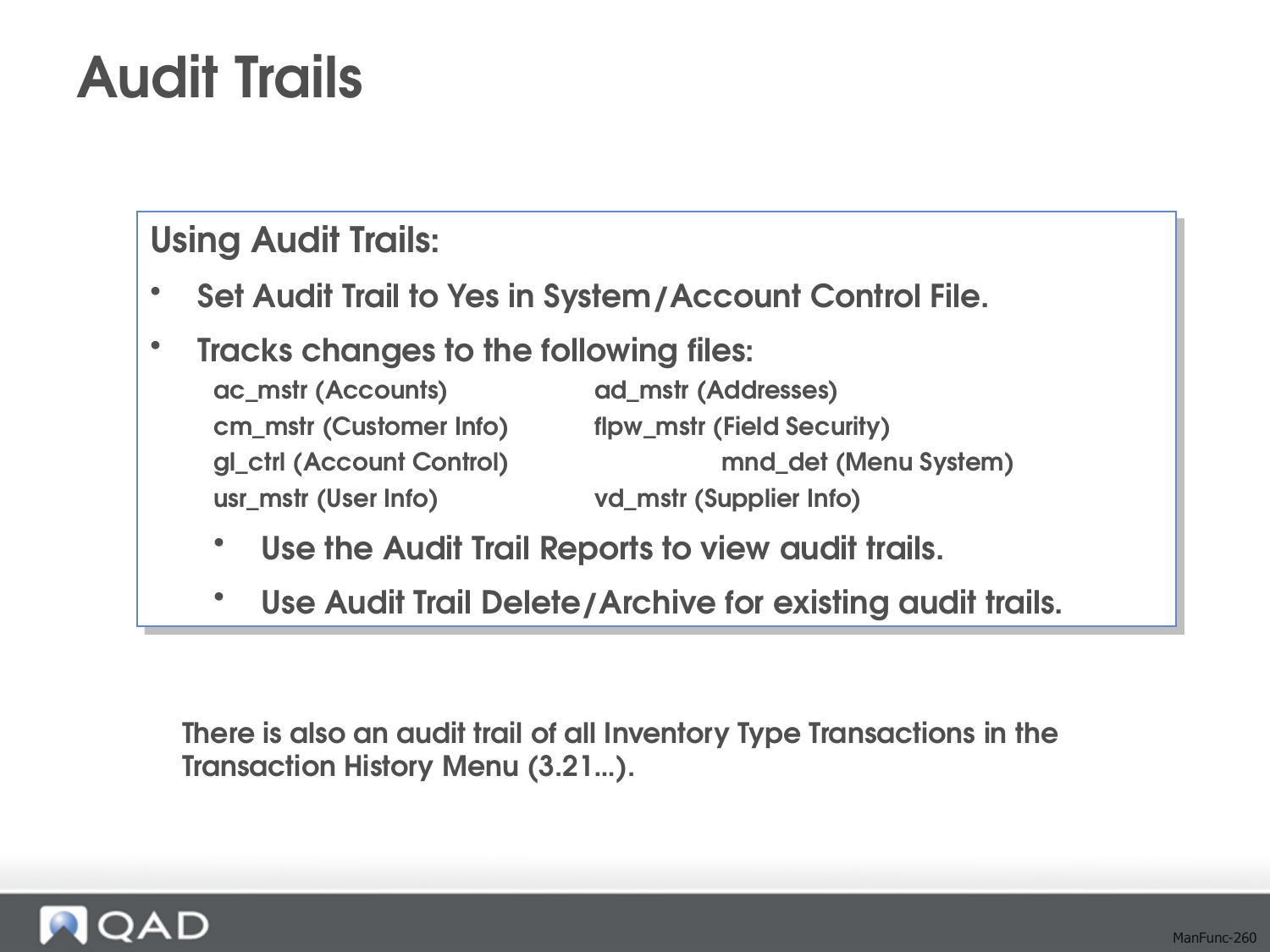

# Audit Trails
Using Audit Trails:
  Set Audit Trail to Yes in System/Account Control File.
  Tracks changes to the following files:
ac_mstr (Accounts)		ad_mstr (Addresses)
cm_mstr (Customer Info)	flpw_mstr (Field Security)
gl_ctrl (Account Control)		mnd_det (Menu System)
usr_mstr (User Info)		vd_mstr (Supplier Info)
  Use the Audit Trail Reports to view audit trails.
  Use Audit Trail Delete/Archive for existing audit trails.
There is also an audit trail of all Inventory Type Transactions in the Transaction History Menu (3.21…).
ManFunc-260